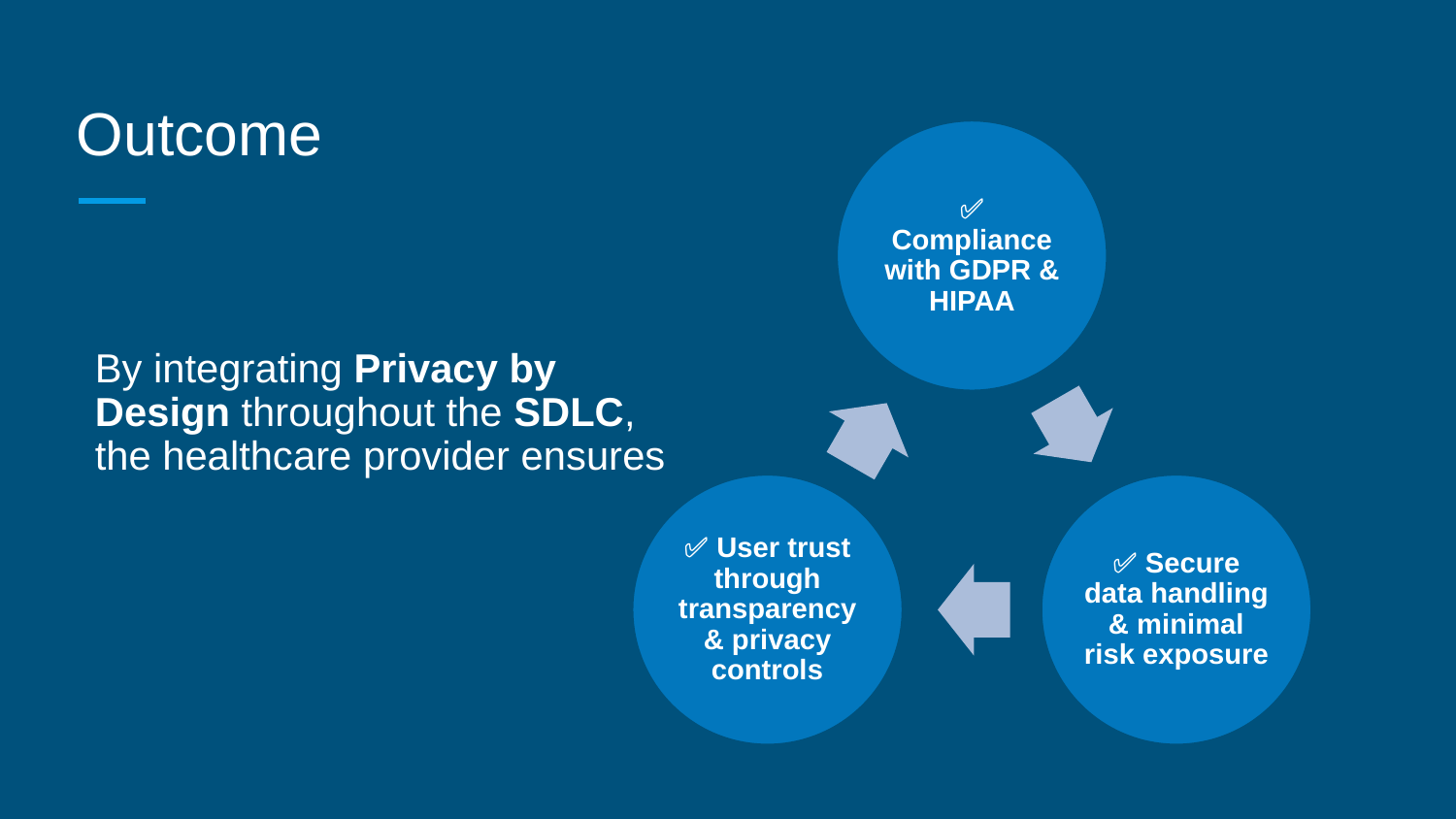

# Outcome
✅ Compliance with GDPR & HIPAA

✅ Secure data handling & minimal risk exposure

✅ User trust through transparency & privacy controls

By integrating Privacy by Design throughout the SDLC, the healthcare provider ensures